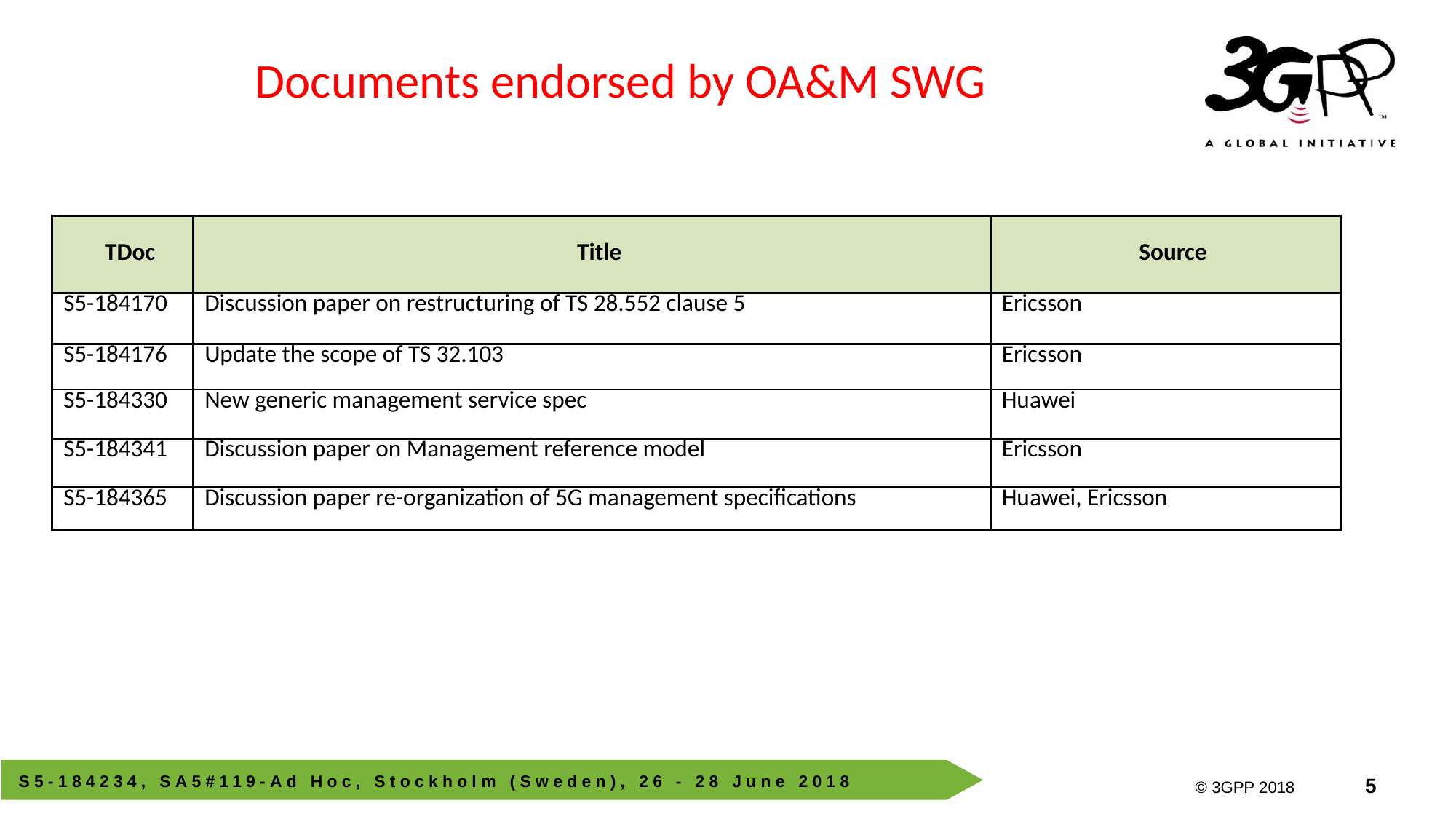

Documents endorsed by OA&M SWG
| TDoc | Title | Source |
| --- | --- | --- |
| S5-184170 | Discussion paper on restructuring of TS 28.552 clause 5 | Ericsson |
| S5-184176 | Update the scope of TS 32.103 | Ericsson |
| S5-184330 | New generic management service spec | Huawei |
| S5-184341 | Discussion paper on Management reference model | Ericsson |
| S5-184365 | Discussion paper re-organization of 5G management specifications | Huawei, Ericsson |